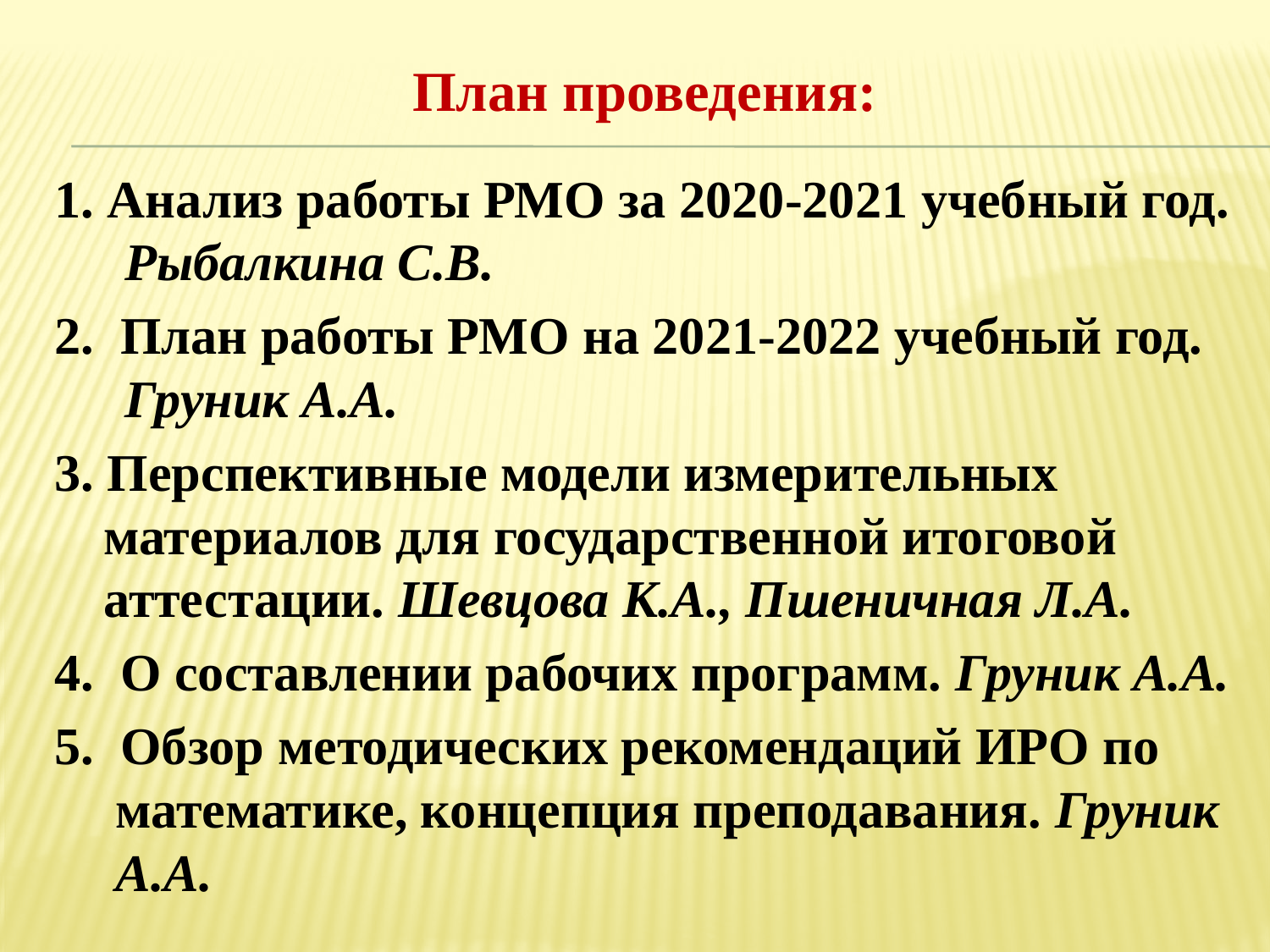

План проведения:
1. Анализ работы РМО за 2020-2021 учебный год. Рыбалкина С.В.
2.  План работы РМО на 2021-2022 учебный год. Груник А.А.
3. Перспективные модели измерительных материалов для государственной итоговой аттестации. Шевцова К.А., Пшеничная Л.А.
4.  О составлении рабочих программ. Груник А.А.
5.  Обзор методических рекомендаций ИРО по математике, концепция преподавания. Груник А.А.